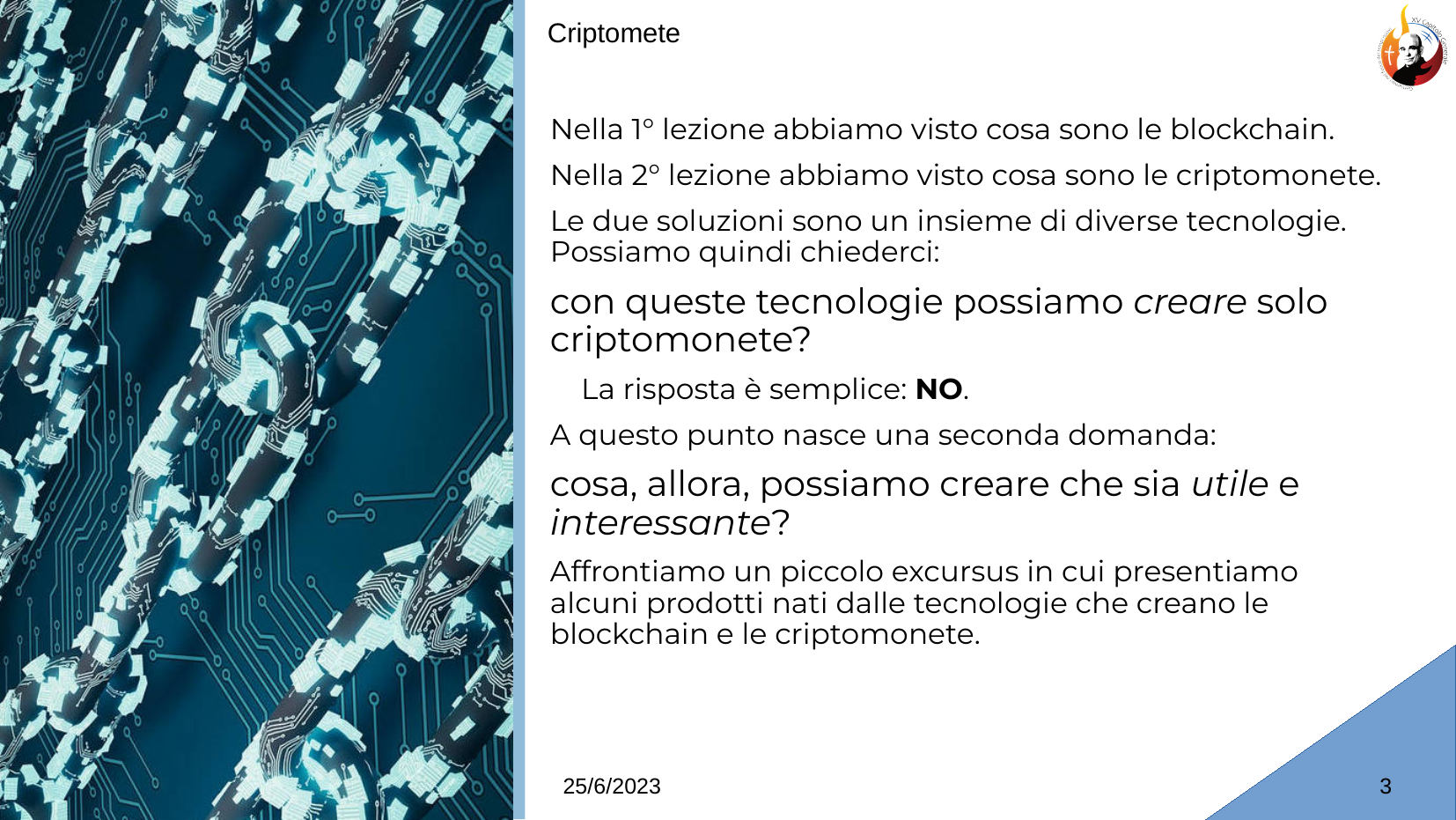

Criptomete
# Nella 1° lezione abbiamo visto cosa sono le blockchain.
Nella 2° lezione abbiamo visto cosa sono le criptomonete.
Le due soluzioni sono un insieme di diverse tecnologie. Possiamo quindi chiederci:
con queste tecnologie possiamo creare solo criptomonete?
    La risposta è semplice: NO.
A questo punto nasce una seconda domanda:
cosa, allora, possiamo creare che sia utile e interessante?
Affrontiamo un piccolo excursus in cui presentiamo alcuni prodotti nati dalle tecnologie che creano le blockchain e le criptomonete.